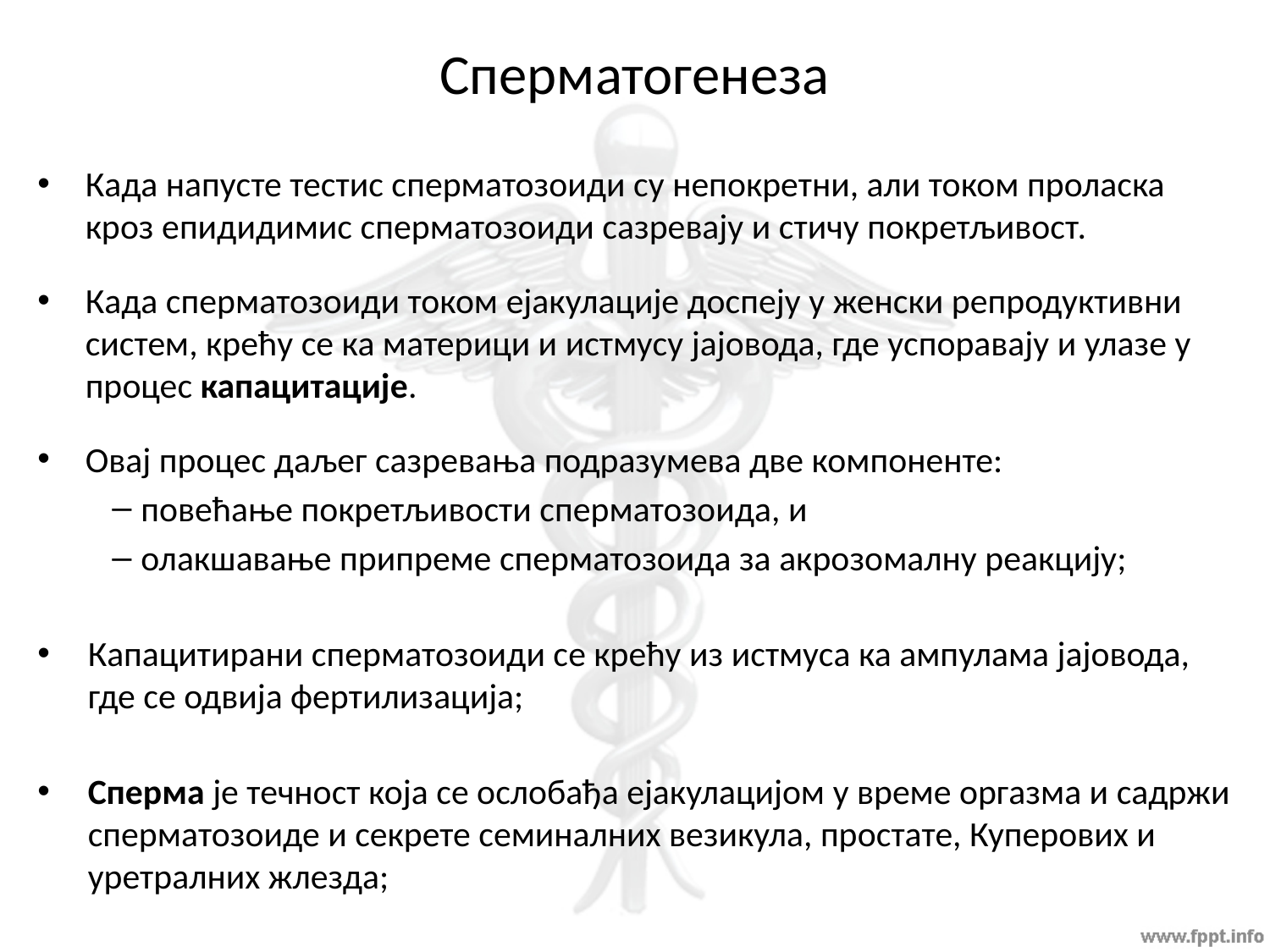

# Сперматогенеза

Када напусте тестис сперматозоиди су непокретни, али током проласка кроз епидидимис сперматозоиди сазревају и стичу покретљивост.

Када сперматозоиди током ејакулације доспеју у женски репродуктивни систем, крећу се ка материци и истмусу јајовода, где успоравају и улазе у процес капацитације.

Овај процес даљег сазревања подразумева две компоненте:
повећање покретљивости сперматозоида, и
олакшавање припреме сперматозоида за акрозомалну реакцију;

Капацитирани сперматозоиди се крећу из истмуса ка ампулама јајовода, где се одвија фертилизација;

Сперма је течност која се ослобађа ејакулацијом у време оргазма и садржи сперматозоиде и секрете семиналних везикула, простате, Куперових и уретралних жлезда;